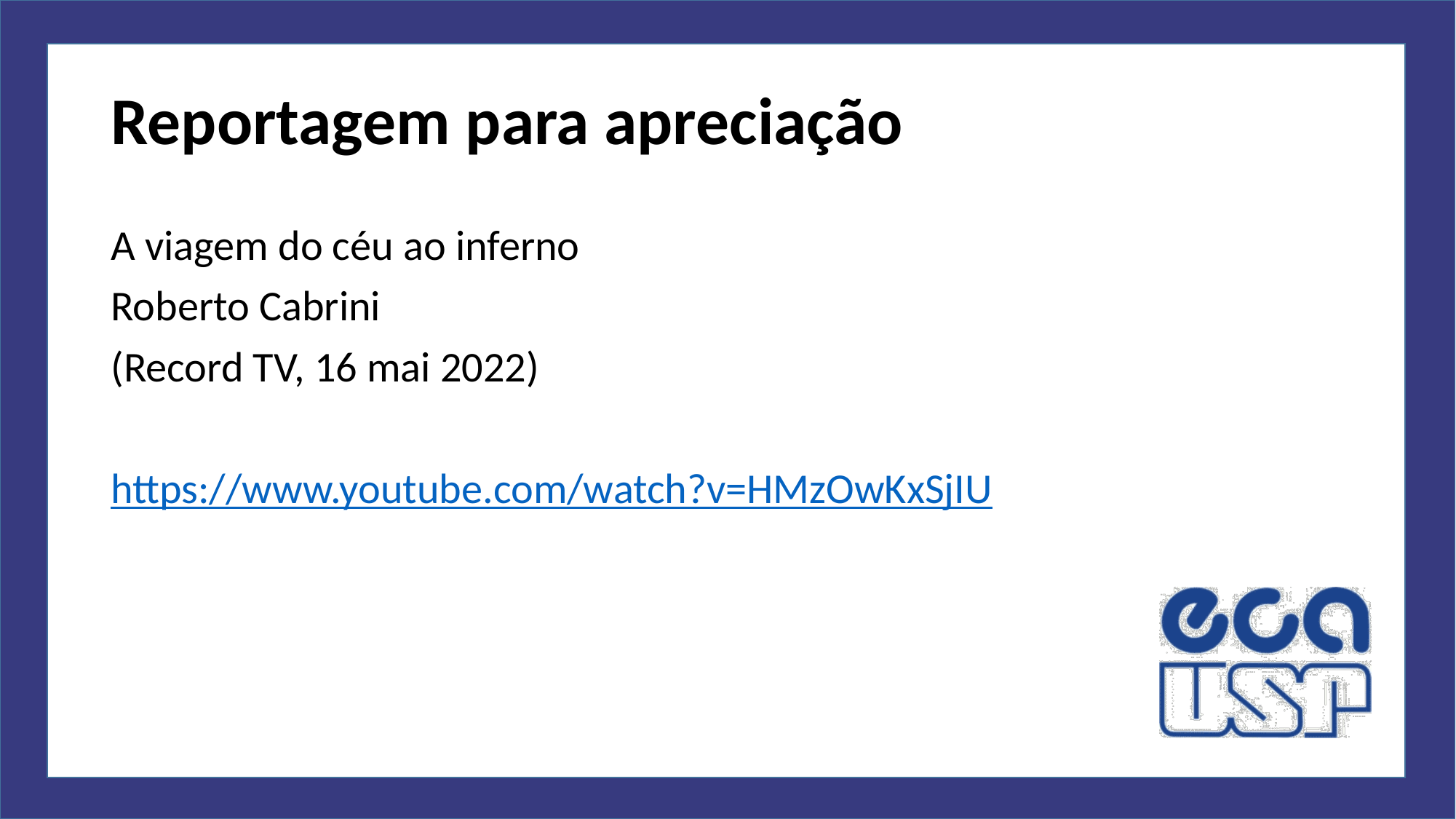

# Reportagem para apreciação
A viagem do céu ao inferno
Roberto Cabrini
(Record TV, 16 mai 2022)

https://www.youtube.com/watch?v=HMzOwKxSjIU